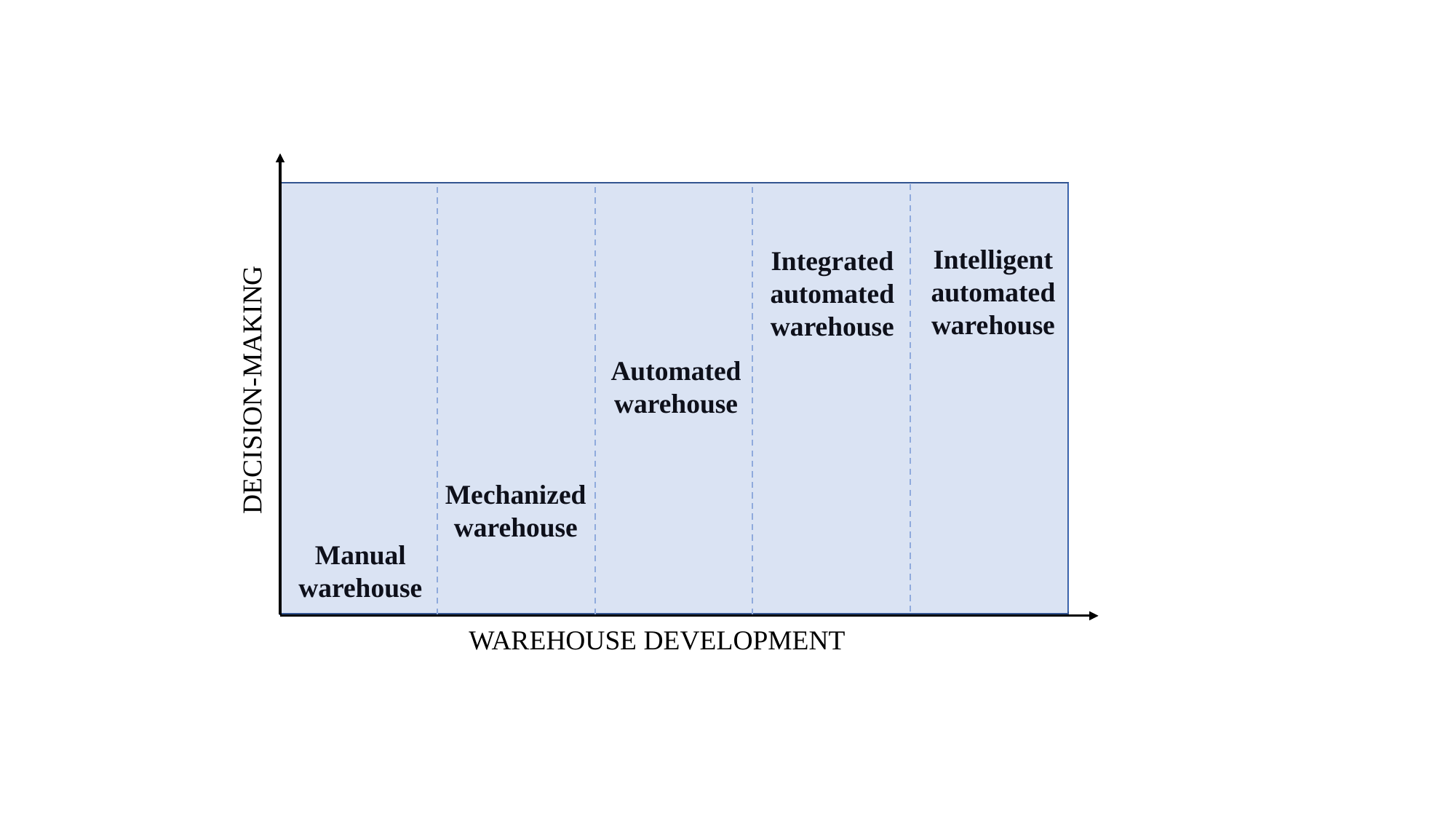

Intelligent automated warehouse
Integrated automated warehouse
Automated warehouse
DECISION-MAKING
Mechanized warehouse
Manual warehouse
WAREHOUSE DEVELOPMENT